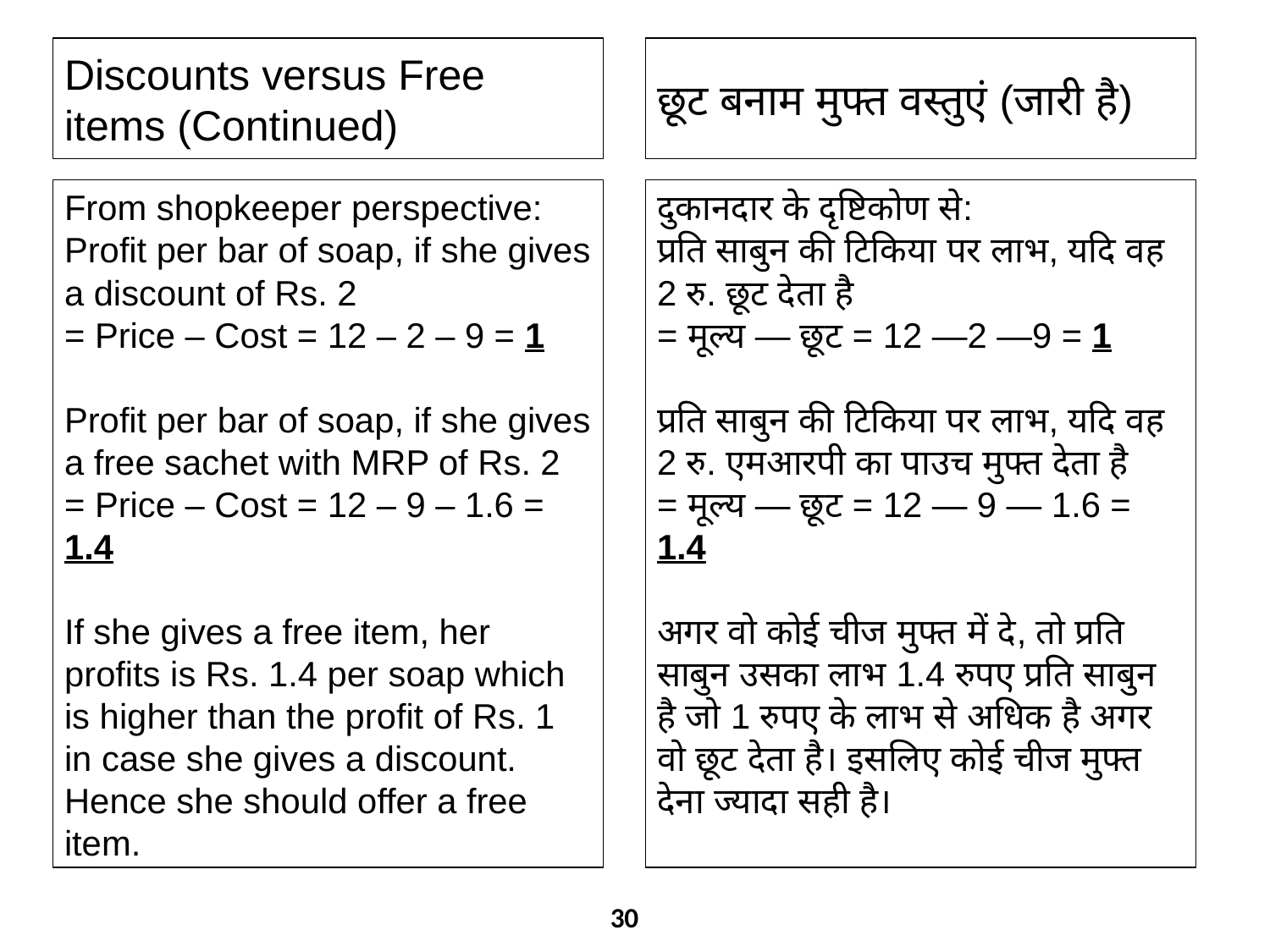

Discounts versus Free items (Continued)
छूट बनाम मुफ्त वस्तुएं (जारी है)
From shopkeeper perspective:
Profit per bar of soap, if she gives a discount of Rs. 2
= Price – Cost = 12 – 2 – 9 = 1

Profit per bar of soap, if she gives a free sachet with MRP of Rs. 2
= Price – Cost = 12 – 9 – 1.6 = 1.4

If she gives a free item, her profits is Rs. 1.4 per soap which is higher than the profit of Rs. 1 in case she gives a discount. Hence she should offer a free item.

दुकानदार के दृष्टिकोण से:
प्रति साबुन की टिकिया पर लाभ, यदि वह 2 रु. छूट देता है
= मूल्य — छूट = 12 —2 —9 = 1

प्रति साबुन की टिकिया पर लाभ, यदि वह 2 रु. एमआरपी का पाउच मुफ्त देता है
= मूल्य — छूट = 12 — 9 — 1.6 = 1.4

अगर वो कोई चीज मुफ्त में दे, तो प्रति साबुन उसका लाभ 1.4 रुपए प्रति साबुन है जो 1 रुपए के लाभ से अधिक है अगर वो छूट देता है। इसलिए कोई चीज मुफ्त देना ज्यादा सही है।
30